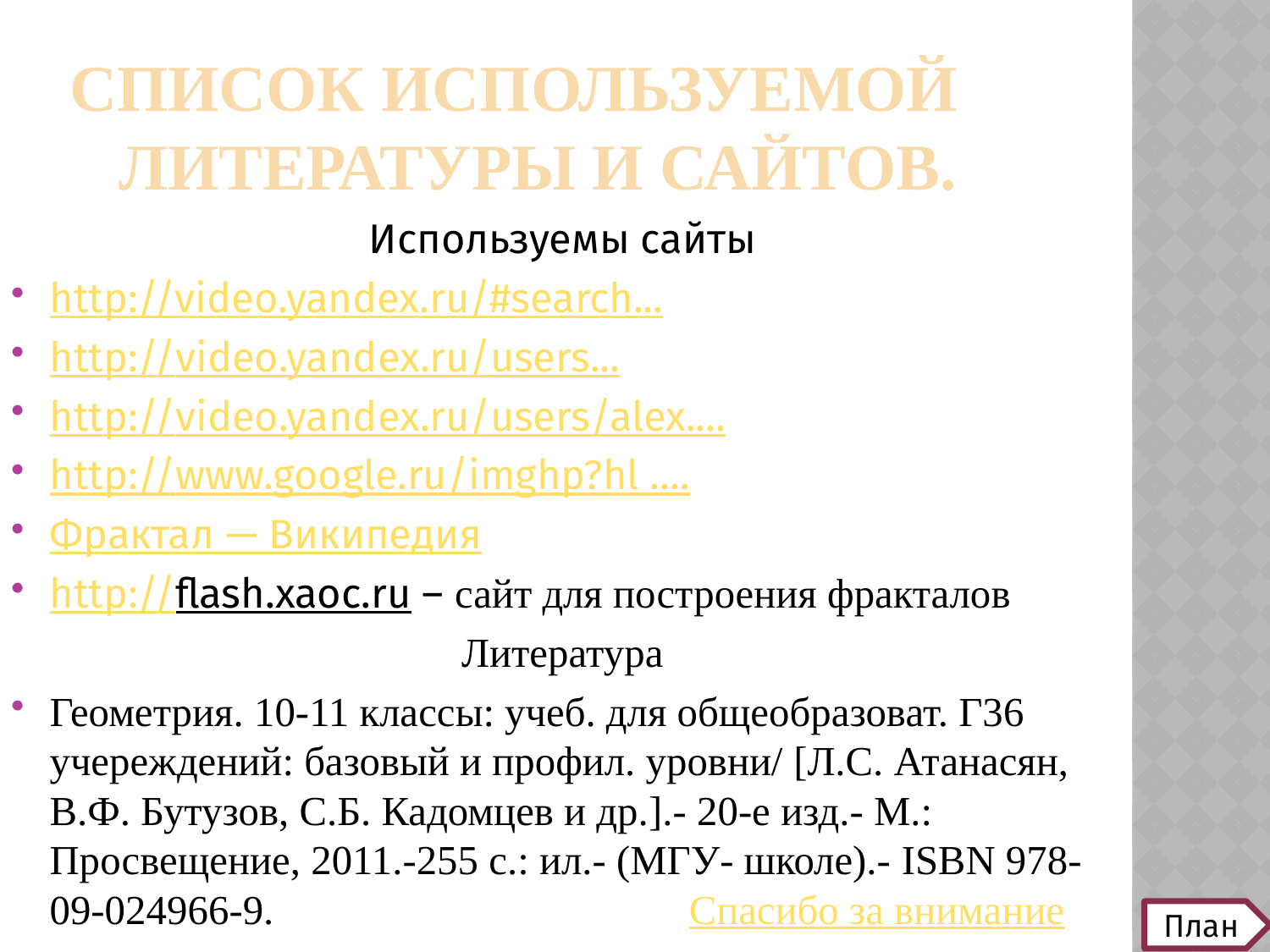

# Список используемой литературы и сайтов.
Используемы сайты
http://video.yandex.ru/#search...
http://video.yandex.ru/users...
http://video.yandex.ru/users/alex....
http://www.google.ru/imghp?hl ....
Фрактал — Википедия
http://flash.xaoc.ru – сайт для построения фракталов
Литература
Геометрия. 10-11 классы: учеб. для общеобразоват. Г36 учереждений: базовый и профил. уровни/ [Л.С. Атанасян, В.Ф. Бутузов, С.Б. Кадомцев и др.].- 20-е изд.- М.: Просвещение, 2011.-255 с.: ил.- (МГУ- школе).- ISBN 978-09-024966-9.                                        Спасибо за внимание

План